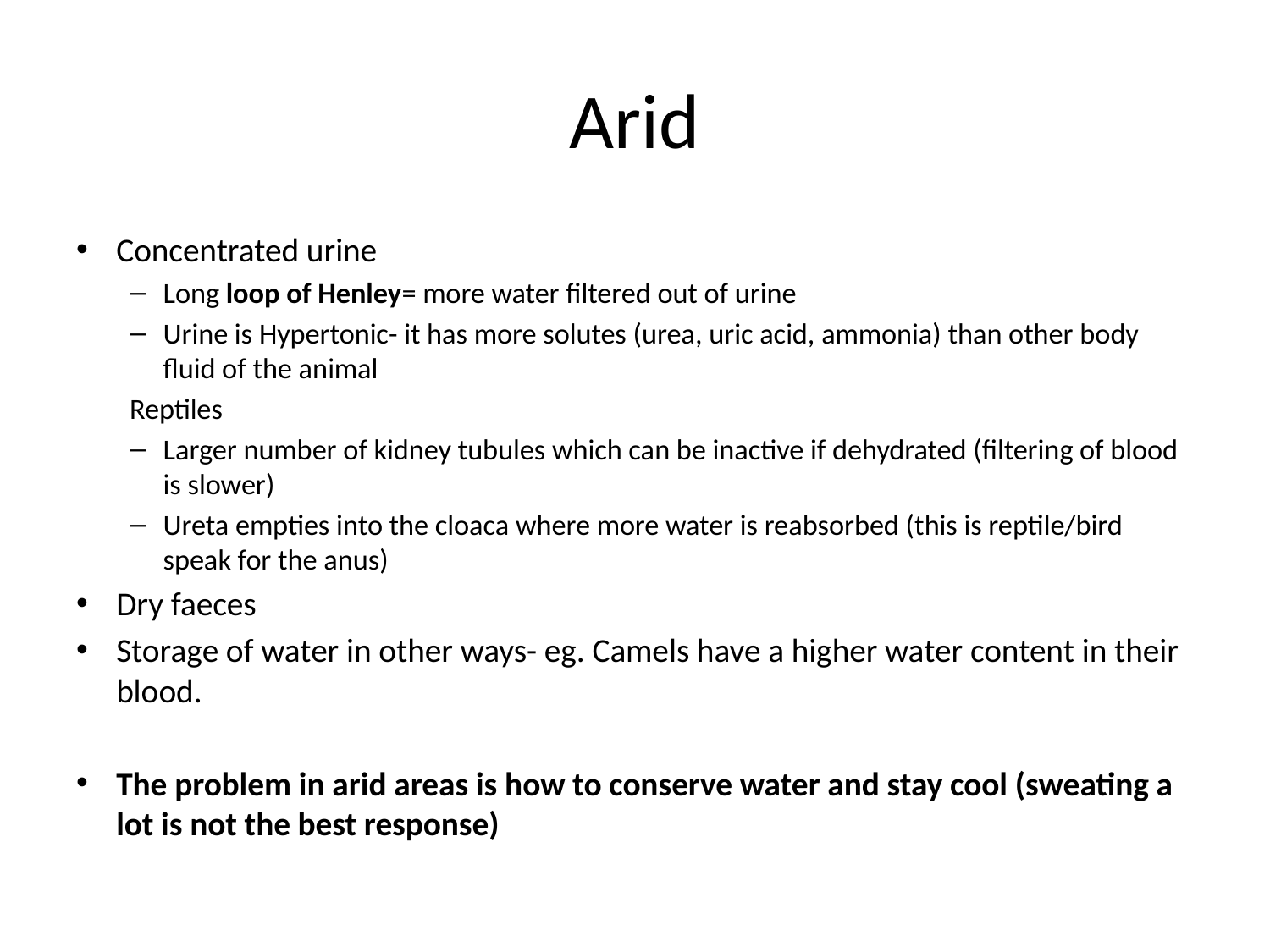

# Arid
Concentrated urine
Long loop of Henley= more water filtered out of urine
Urine is Hypertonic- it has more solutes (urea, uric acid, ammonia) than other body fluid of the animal
Reptiles
Larger number of kidney tubules which can be inactive if dehydrated (filtering of blood is slower)
Ureta empties into the cloaca where more water is reabsorbed (this is reptile/bird speak for the anus)
Dry faeces
Storage of water in other ways- eg. Camels have a higher water content in their blood.

The problem in arid areas is how to conserve water and stay cool (sweating a lot is not the best response)